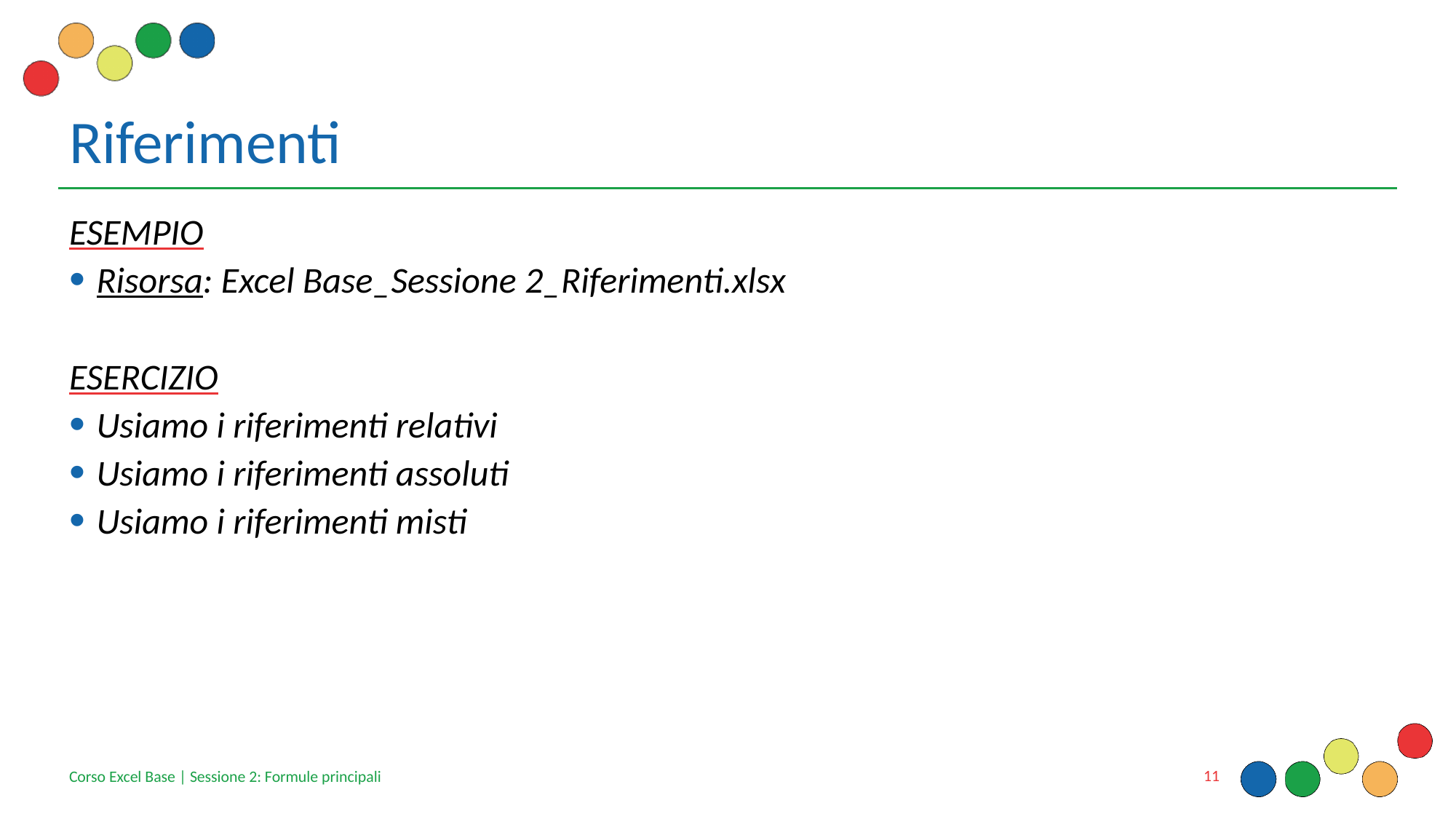

# Riferimenti
ESEMPIO
Risorsa: Excel Base_Sessione 2_Riferimenti.xlsx

ESERCIZIO
Usiamo i riferimenti relativi
Usiamo i riferimenti assoluti
Usiamo i riferimenti misti

11
Corso Excel Base | Sessione 2: Formule principali